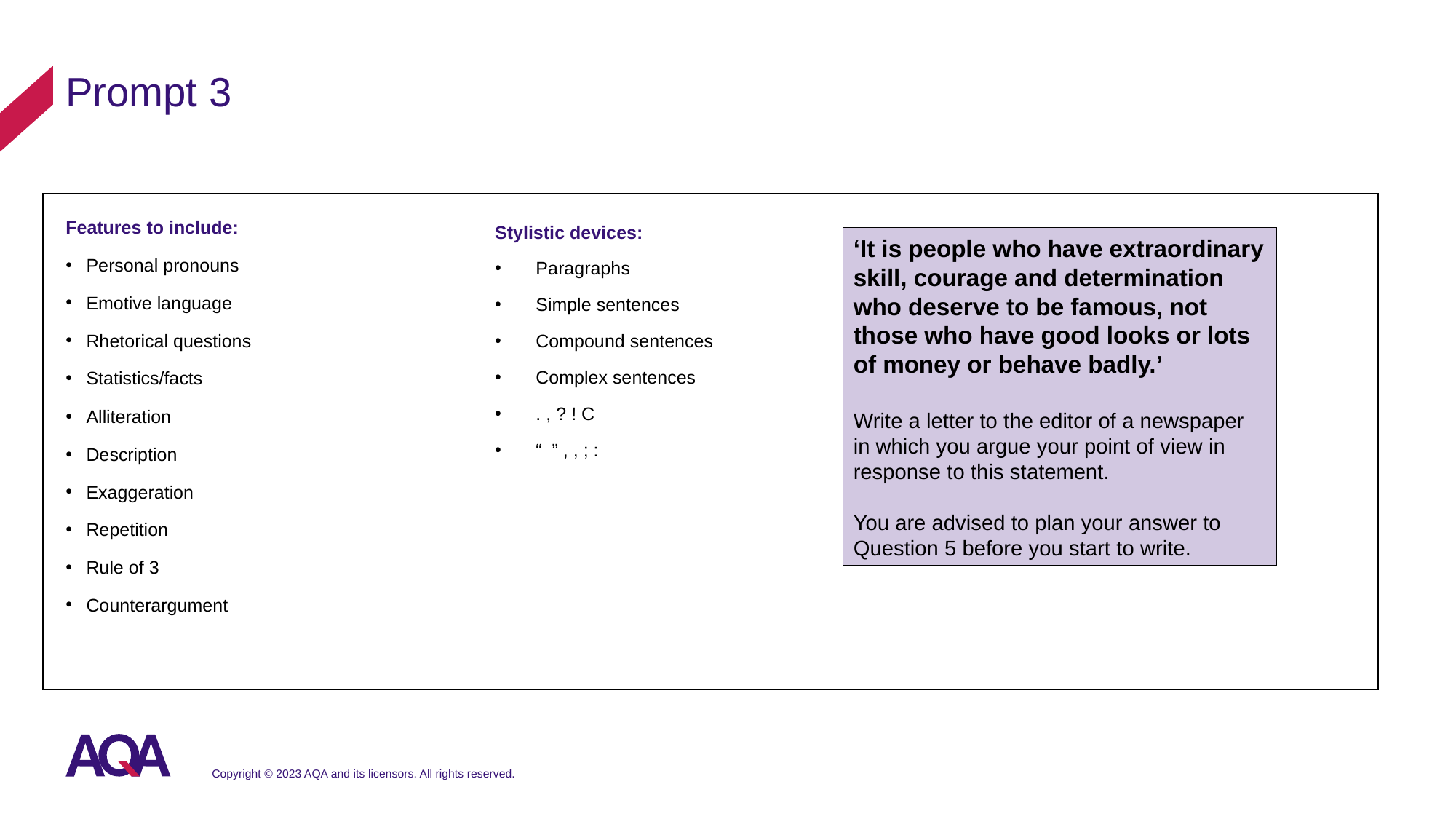

# Prompt 3

Features to include:
Personal pronouns
Emotive language
Rhetorical questions
Statistics/facts
Alliteration
Description
Exaggeration
Repetition
Rule of 3
Counterargument

Stylistic devices:
Paragraphs
Simple sentences
Compound sentences
Complex sentences
. , ? ! C
“  ” , , ; :

‘It is people who have extraordinary skill, courage and determination who deserve to be famous, not those who have good looks or lots of money or behave badly.’

Write a letter to the editor of a newspaper in which you argue your point of view in response to this statement.

You are advised to plan your answer to Question 5 before you start to write.
Copyright © 2023 AQA and its licensors. All rights reserved.